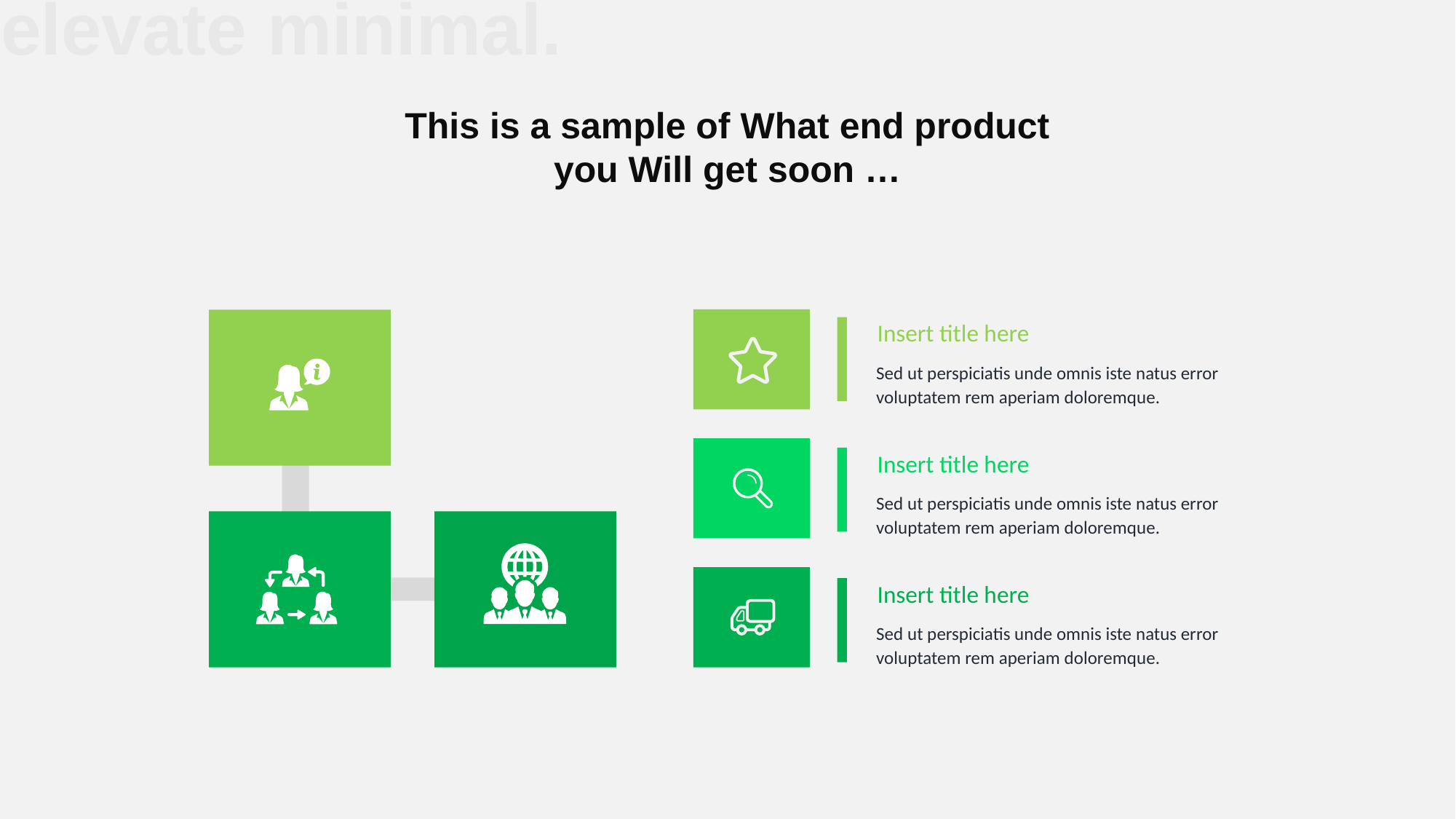

elevate minimal.
This is a sample of What end product you Will get soon …

Insert title here

Sed ut perspiciatis unde omnis iste natus error voluptatem rem aperiam doloremque.

Insert title here

Sed ut perspiciatis unde omnis iste natus error voluptatem rem aperiam doloremque.

Insert title here

Sed ut perspiciatis unde omnis iste natus error voluptatem rem aperiam doloremque.